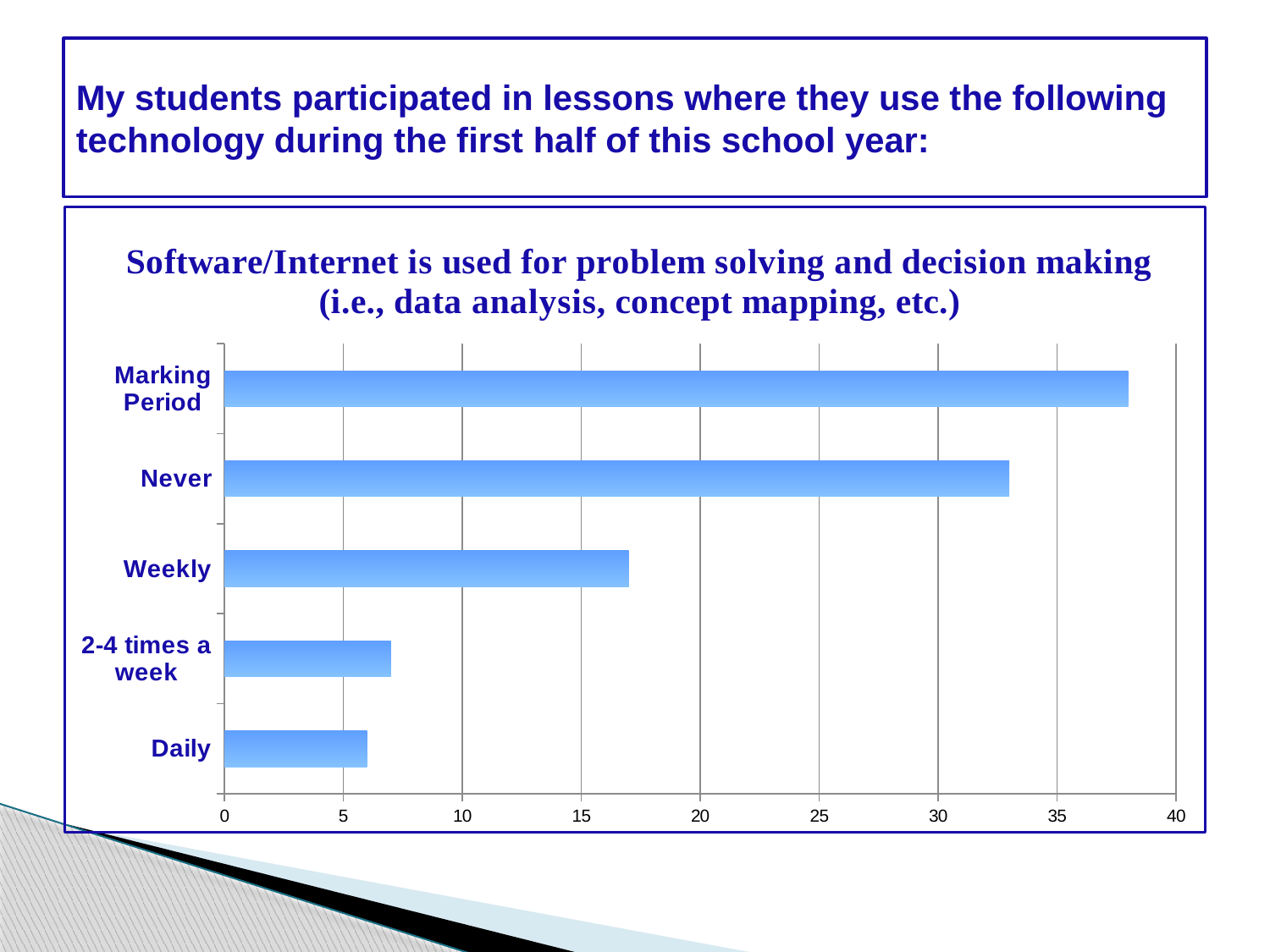

# My students participated in lessons where they use the following technology during the first half of this school year:

### Chart

| Category | Total |
|---|---|
| Daily | 6.0 |
| 2-4 times a week | 7.0 |
| Weekly | 17.0 |
| Never | 33.0 |
| Marking Period | 38.0 |